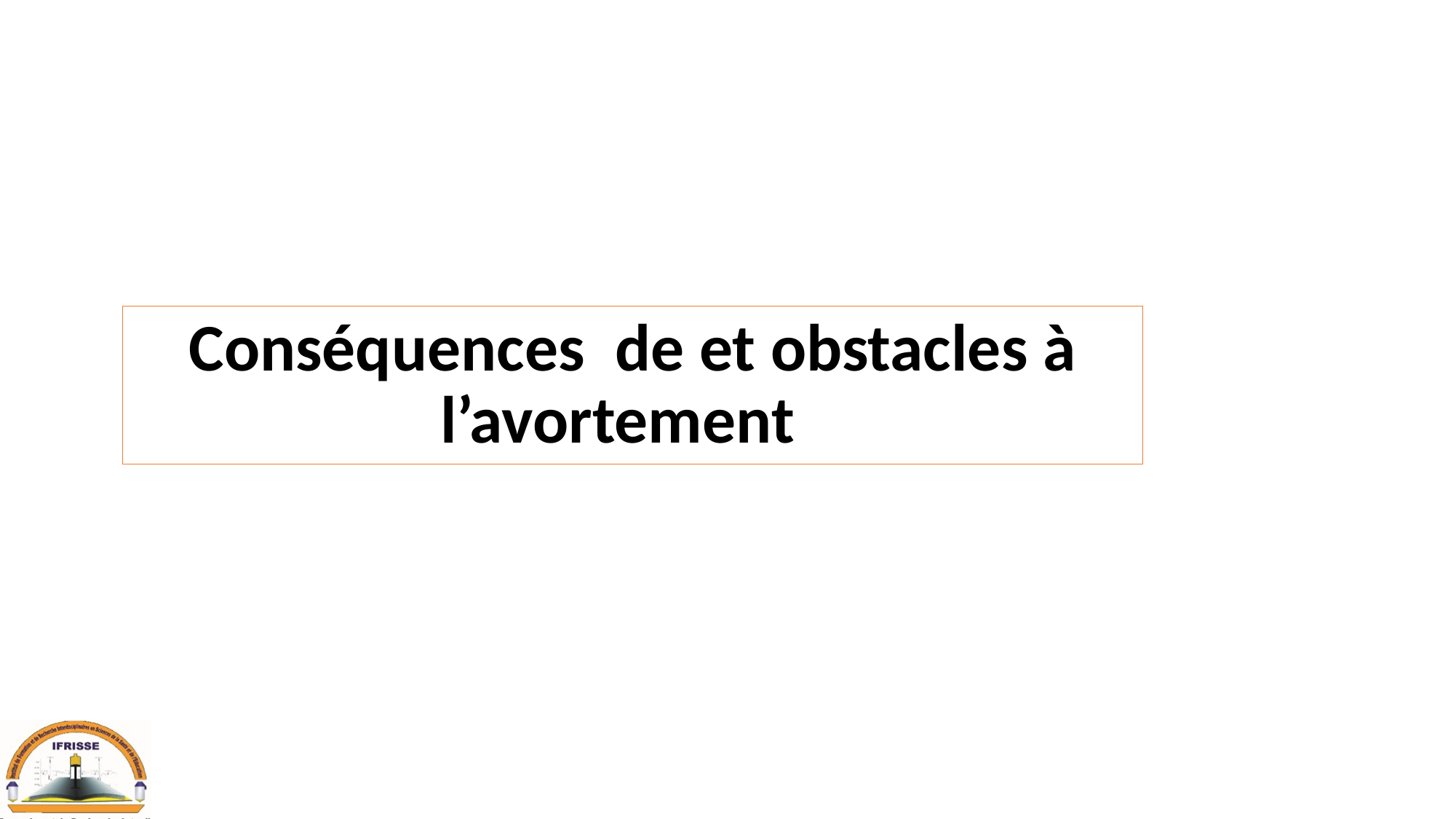

# Conséquences  de et obstacles à l’avortement